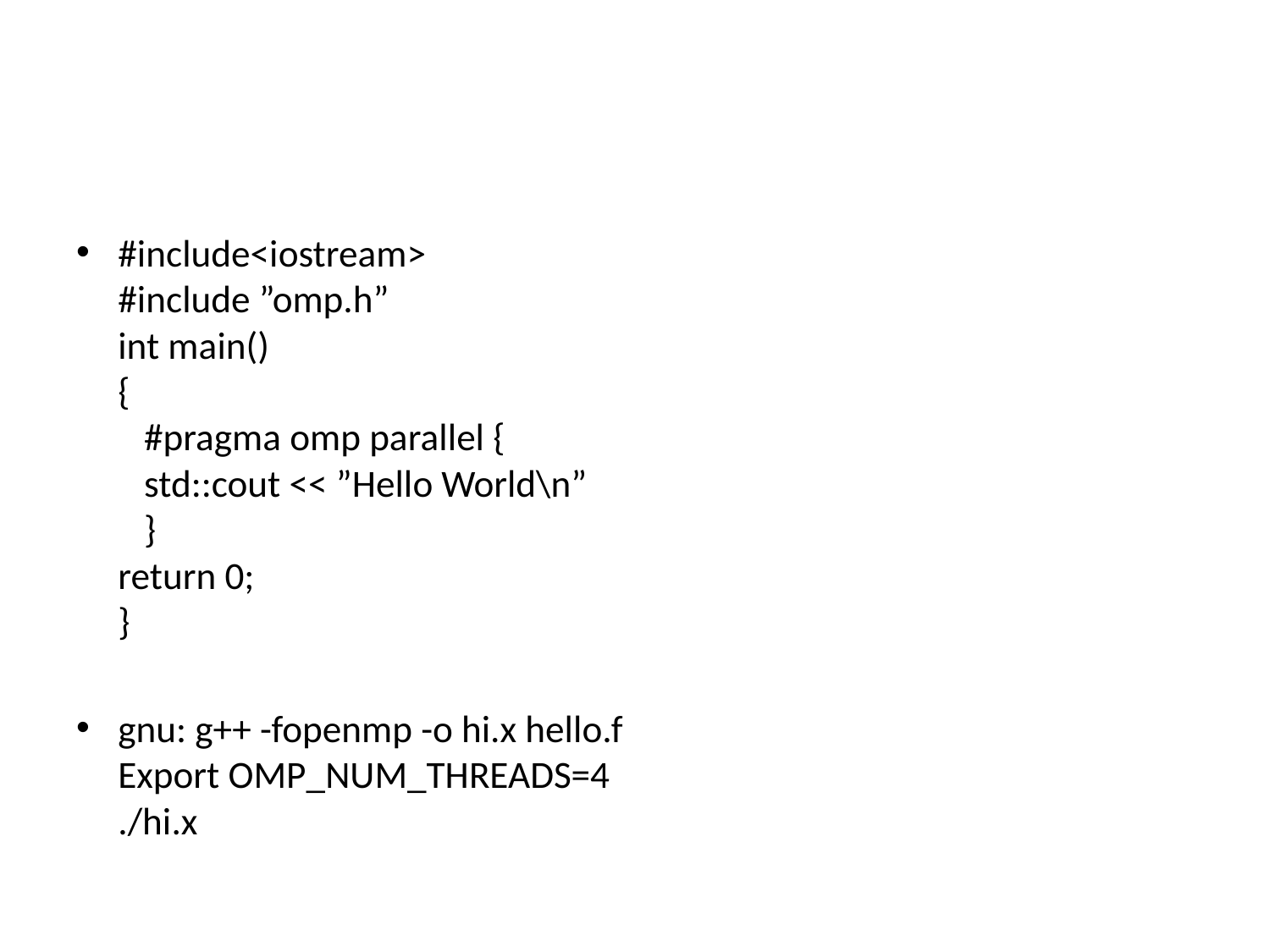

#
#include<iostream>
#include ”omp.h”
int main()
{
   #pragma omp parallel {
   std::cout << ”Hello World\n”
   }
return 0;
}

gnu: g++ -fopenmp -o hi.x hello.f
Export OMP_NUM_THREADS=4
./hi.x